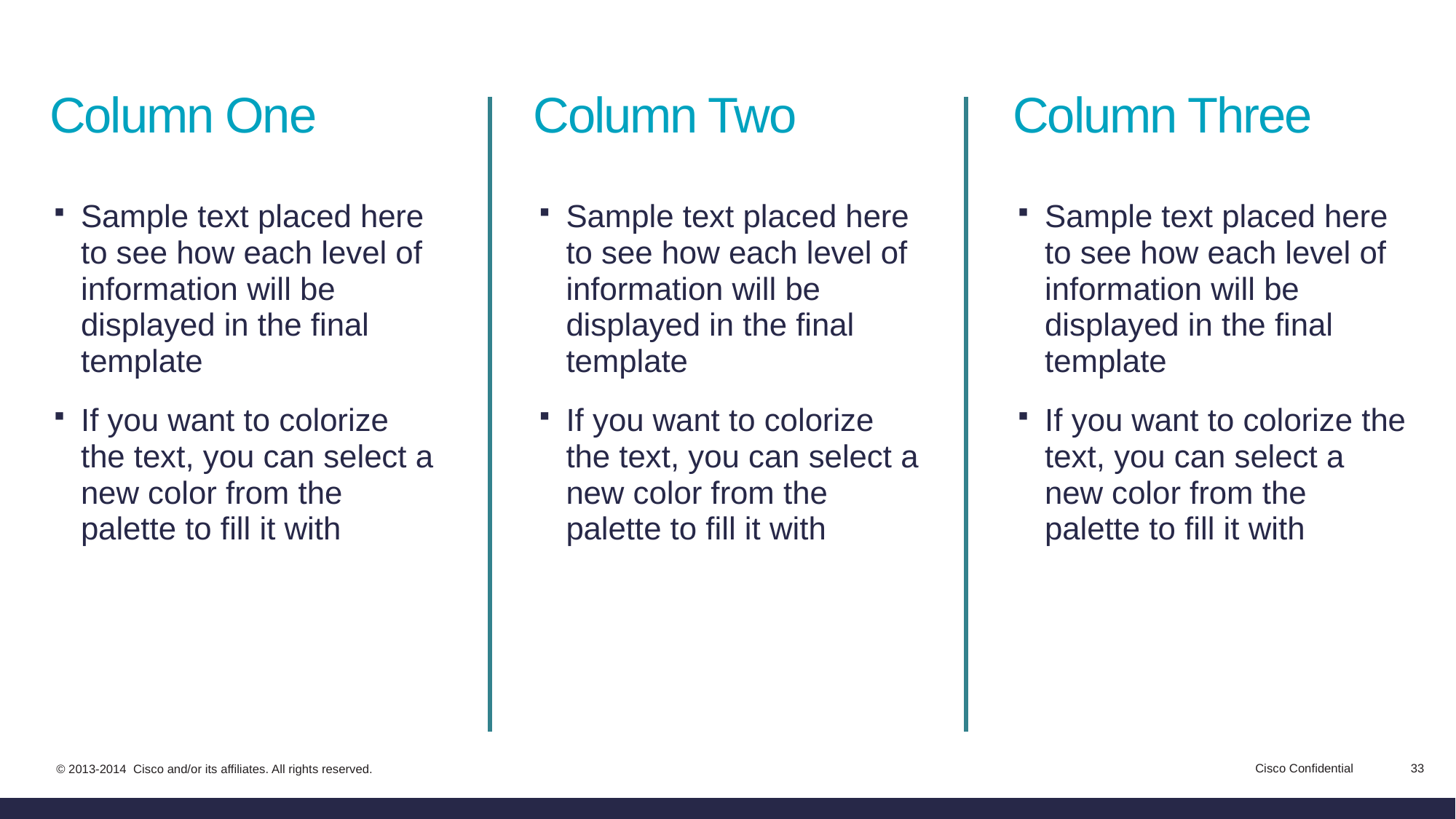

Column One
Column Two
Column Three
Sample text placed here to see how each level of information will be displayed in the final template
If you want to colorize the text, you can select a new color from the palette to fill it with
Sample text placed here to see how each level of information will be displayed in the final template
If you want to colorize the text, you can select a new color from the palette to fill it with
Sample text placed here to see how each level of information will be displayed in the final template
If you want to colorize the text, you can select a new color from the palette to fill it with